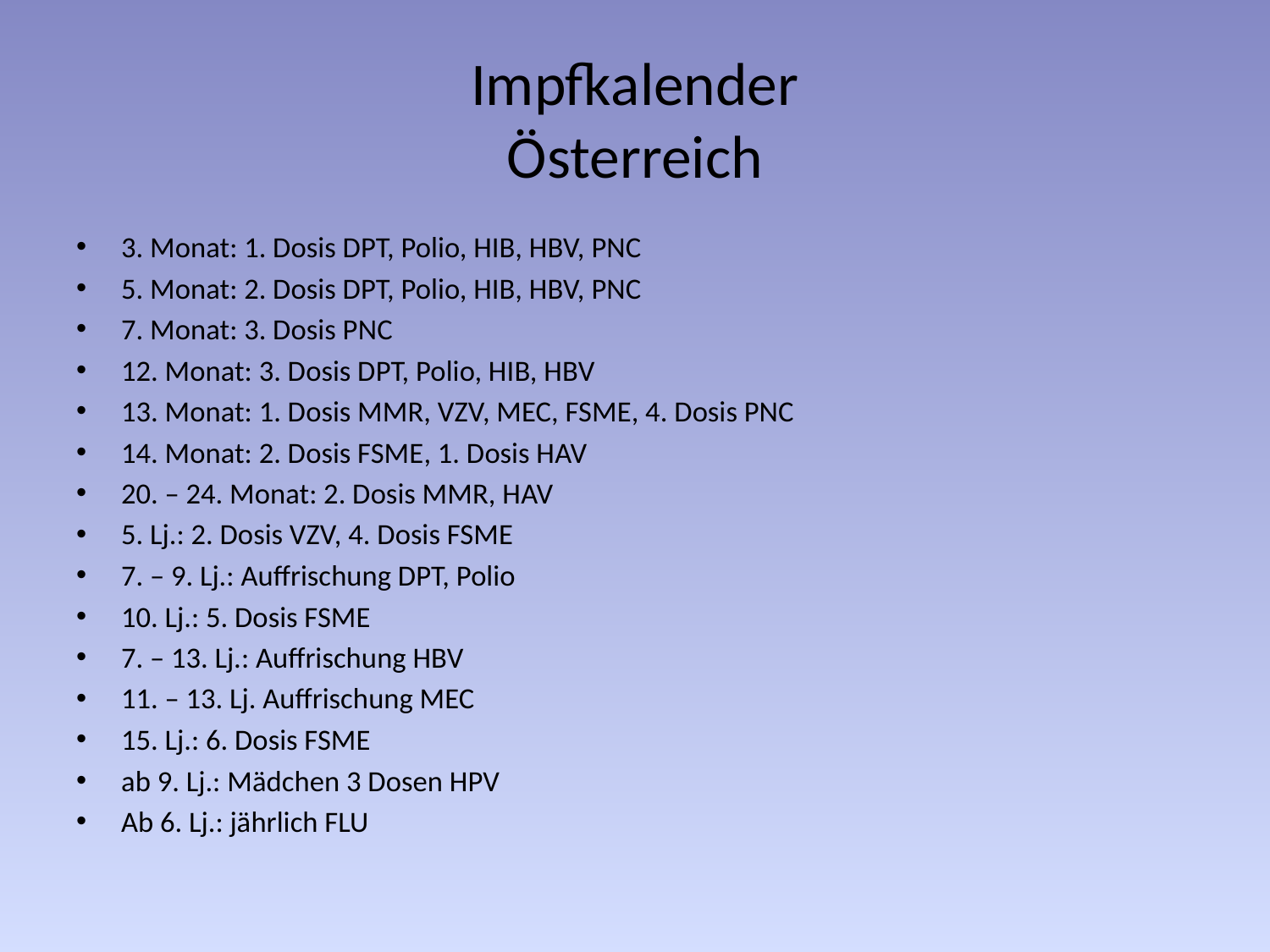

# Impfkalender Österreich
3. Monat: 1. Dosis DPT, Polio, HIB, HBV, PNC
5. Monat: 2. Dosis DPT, Polio, HIB, HBV, PNC
7. Monat: 3. Dosis PNC
12. Monat: 3. Dosis DPT, Polio, HIB, HBV
13. Monat: 1. Dosis MMR, VZV, MEC, FSME, 4. Dosis PNC
14. Monat: 2. Dosis FSME, 1. Dosis HAV
20. – 24. Monat: 2. Dosis MMR, HAV
5. Lj.: 2. Dosis VZV, 4. Dosis FSME
7. – 9. Lj.: Auffrischung DPT, Polio
10. Lj.: 5. Dosis FSME
7. – 13. Lj.: Auffrischung HBV
11. – 13. Lj. Auffrischung MEC
15. Lj.: 6. Dosis FSME
ab 9. Lj.: Mädchen 3 Dosen HPV
Ab 6. Lj.: jährlich FLU